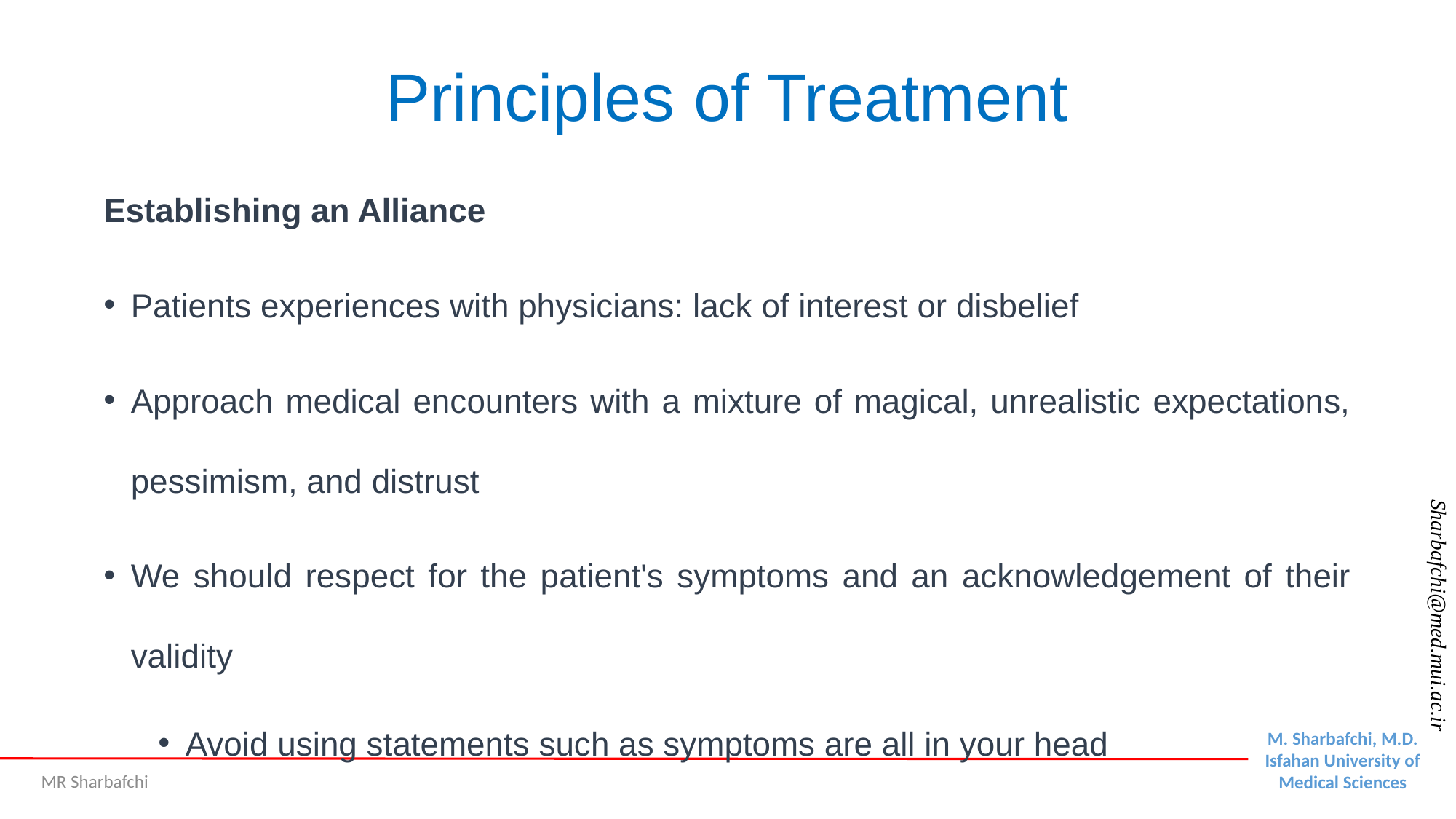

# Principles of Treatment
Establishing an Alliance
Patients experiences with physicians: lack of interest or disbelief
Approach medical encounters with a mixture of magical, unrealistic expectations, pessimism, and distrust
We should respect for the patient's symptoms and an acknowledgement of their validity
Avoid using statements such as symptoms are all in your head
MR Sharbafchi